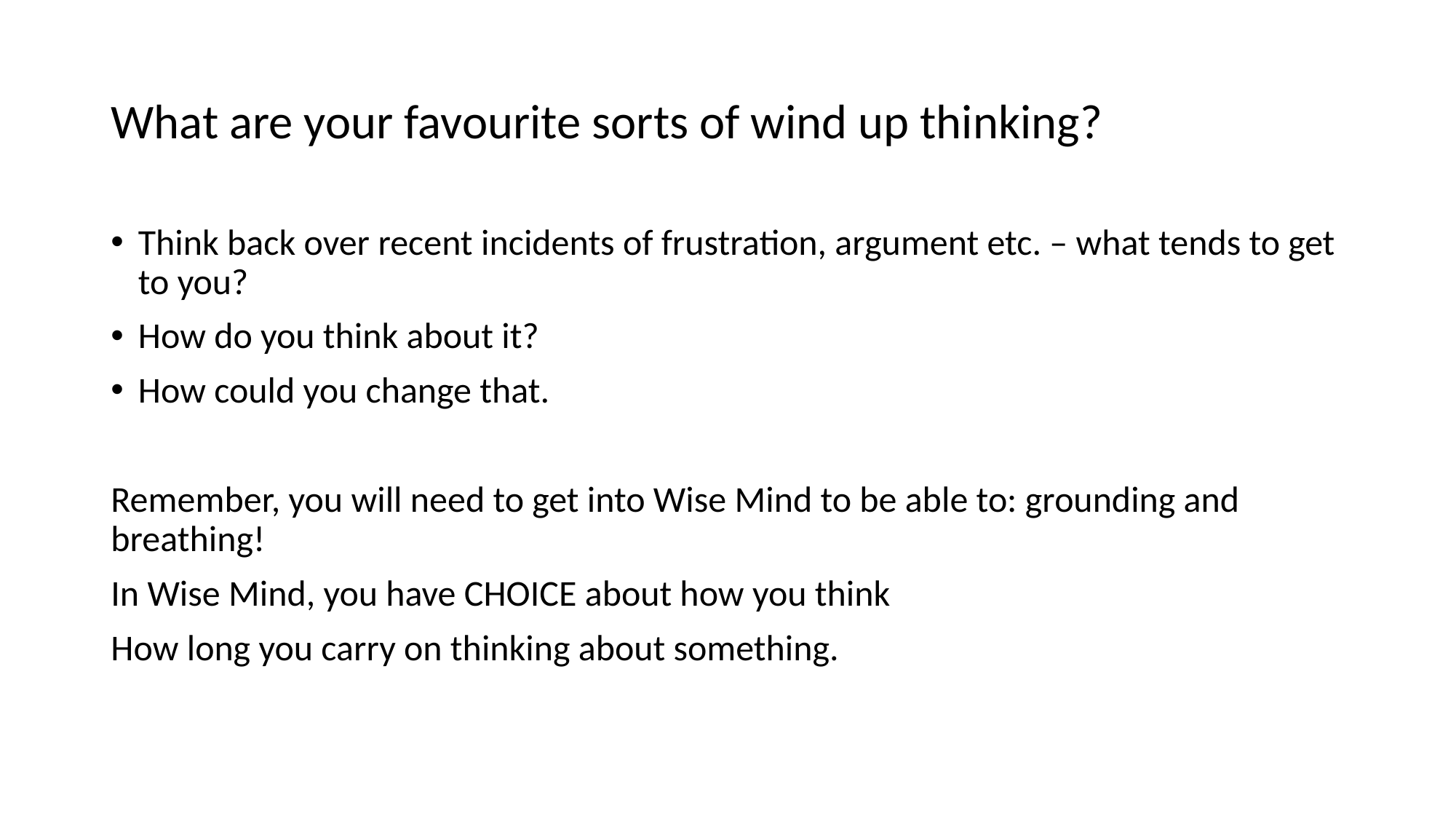

# What are your favourite sorts of wind up thinking?
Think back over recent incidents of frustration, argument etc. – what tends to get to you?
How do you think about it?
How could you change that.

Remember, you will need to get into Wise Mind to be able to: grounding and breathing!
In Wise Mind, you have CHOICE about how you think
How long you carry on thinking about something.